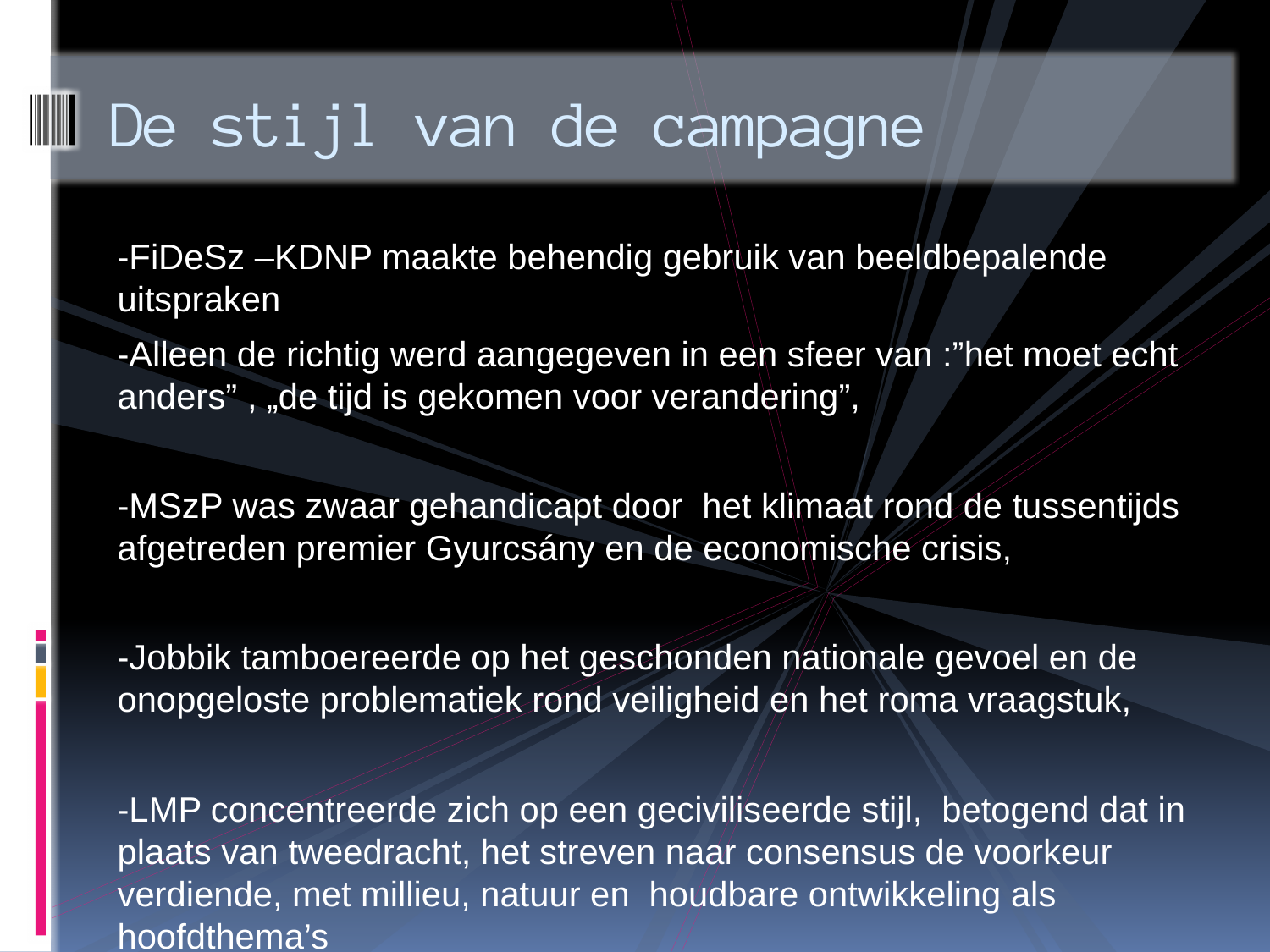

# De stijl van de campagne
-FiDeSz –KDNP maakte behendig gebruik van beeldbepalende uitspraken
-Alleen de richtig werd aangegeven in een sfeer van :”het moet echt anders” , „de tijd is gekomen voor verandering”,

-MSzP was zwaar gehandicapt door  het klimaat rond de tussentijds afgetreden premier Gyurcsány en de economische crisis,

-Jobbik tamboereerde op het geschonden nationale gevoel en de onopgeloste problematiek rond veiligheid en het roma vraagstuk,

-LMP concentreerde zich op een geciviliseerde stijl,  betogend dat in plaats van tweedracht, het streven naar consensus de voorkeur verdiende, met millieu, natuur en  houdbare ontwikkeling als hoofdthema’s